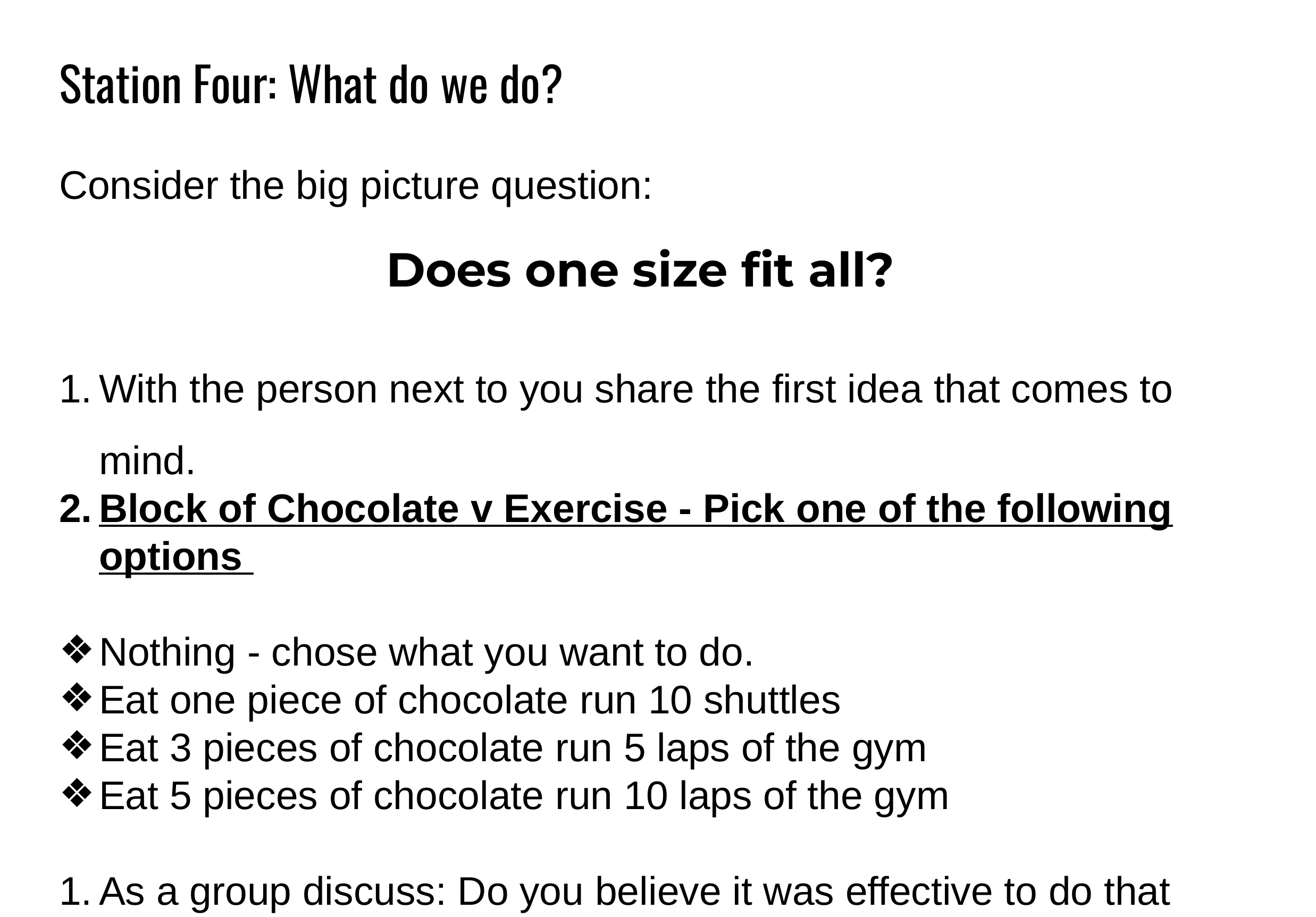

# Station Four: What do we do?
Consider the big picture question:
Does one size fit all?

With the person next to you share the first idea that comes to mind.
Block of Chocolate v Exercise - Pick one of the following options

Nothing - chose what you want to do.
Eat one piece of chocolate run 10 shuttles
Eat 3 pieces of chocolate run 5 laps of the gym
Eat 5 pieces of chocolate run 10 laps of the gym

As a group discuss: Do you believe it was effective to do that exercise to burn of that chocolate? Is it the same for everyone? What might influence us to think we need to train more if we eat more?